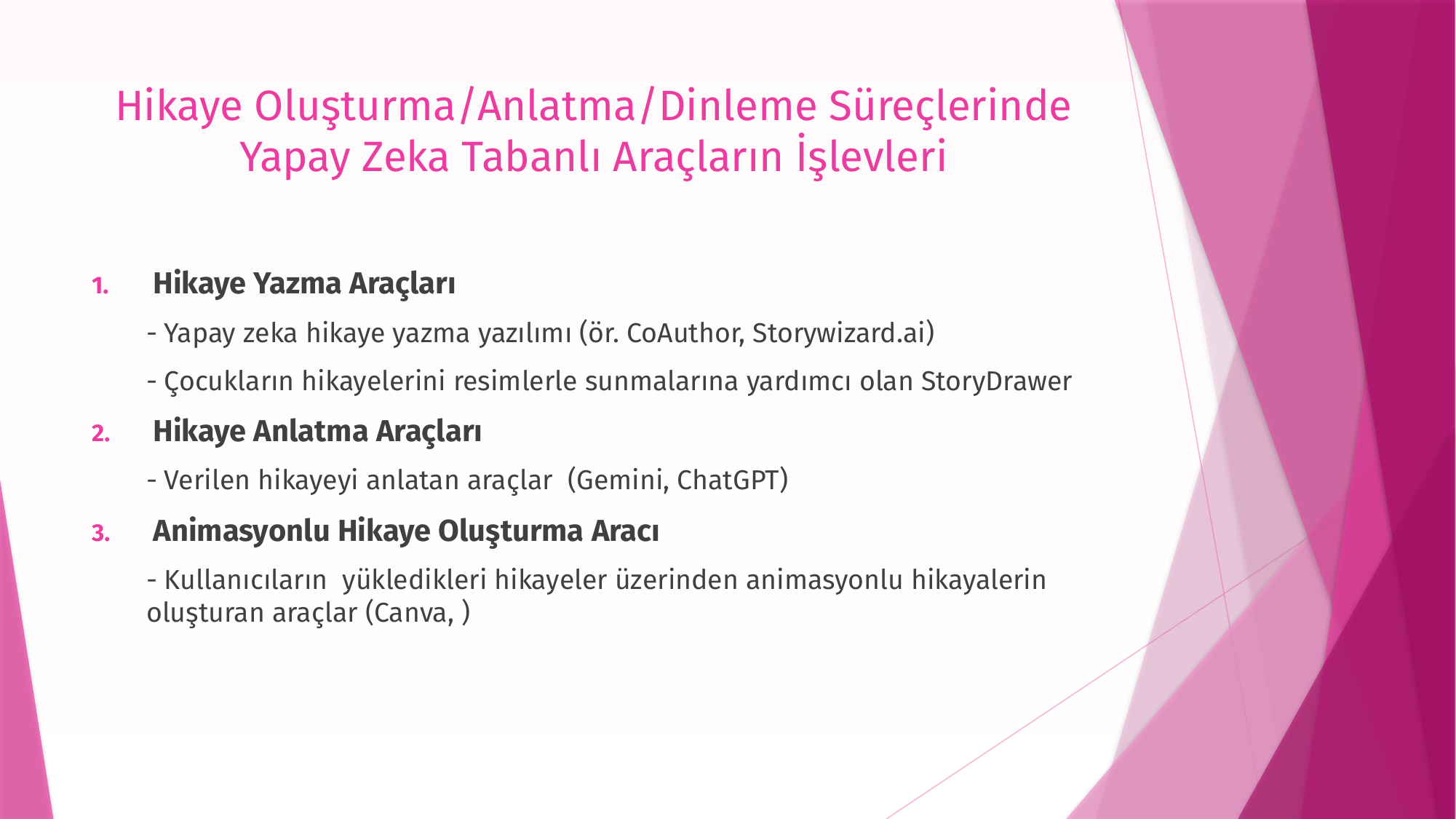

# Hikaye Oluşturma/Anlatma/Dinleme Süreçlerinde Yapay Zeka Tabanlı Araçların İşlevleri
Hikaye Yazma Araçları
- Yapay zeka hikaye yazma yazılımı (ör. CoAuthor, Storywizard.ai)
- Çocukların hikayelerini resimlerle sunmalarına yardımcı olan StoryDrawer
Hikaye Anlatma Araçları
- Verilen hikayeyi anlatan araçlar  (Gemini, ChatGPT)
Animasyonlu Hikaye Oluşturma Aracı
- Kullanıcıların  yükledikleri hikayeler üzerinden animasyonlu hikayalerin oluşturan araçlar (Canva, )